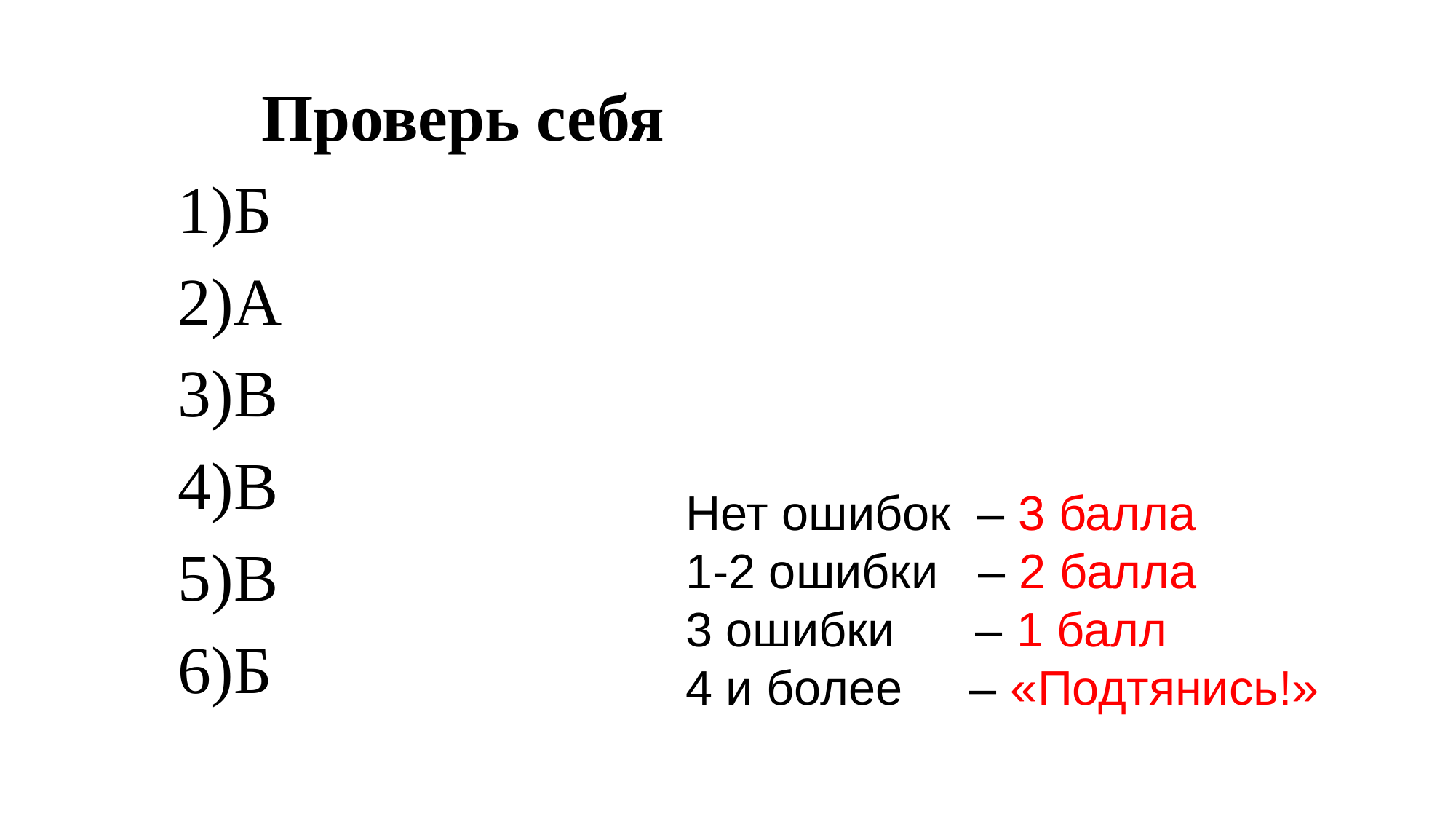

Проверь себя
Б
А
В
В
В
Б

Нет ошибок  – 3 балла
1-2 ошибки   – 2 балла
3 ошибки      – 1 балл
4 и более     – «Подтянись!»